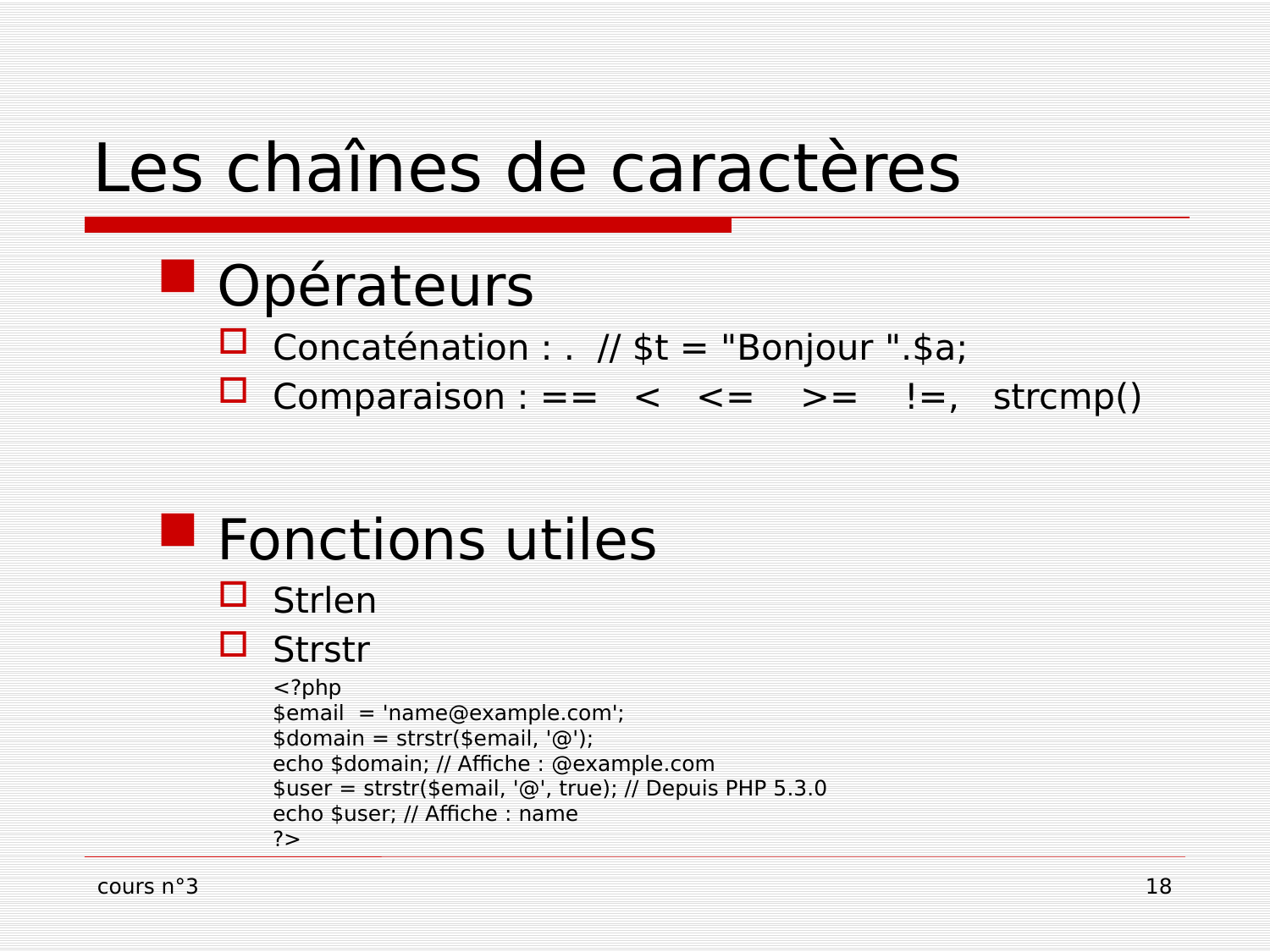

# Les chaînes de caractères
Opérateurs
Concaténation : .  // $t = "Bonjour ".$a;
Comparaison : ==   <   <=    >=    !=,   strcmp()‏

Fonctions utiles
Strlen
Strstr
	<?php
$email  = 'name@example.com';
$domain = strstr($email, '@');
echo $domain; // Affiche : @example.com
$user = strstr($email, '@', true); // Depuis PHP 5.3.0
echo $user; // Affiche : name
?>

cours n°3
18